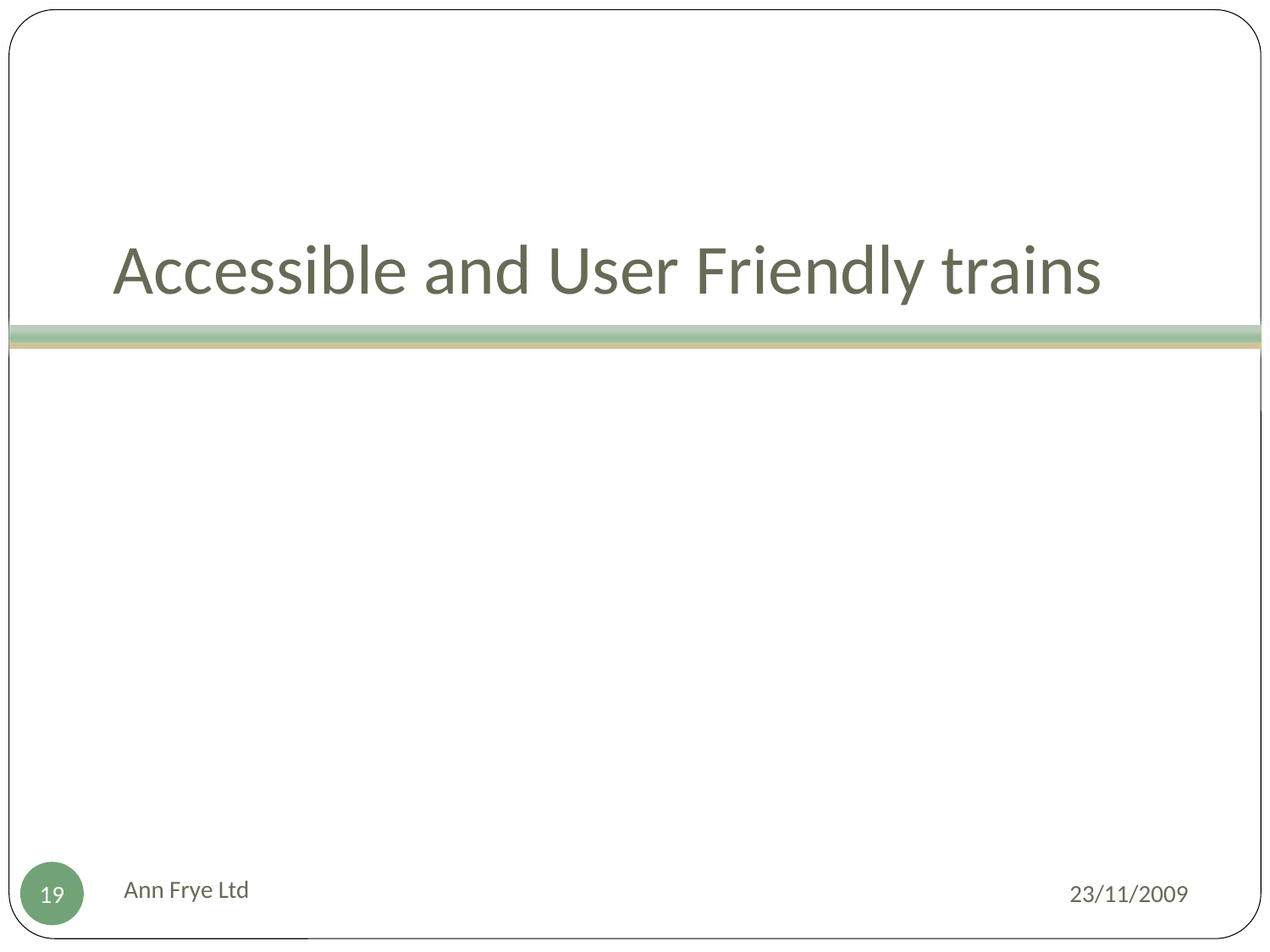

# Accessible and User Friendly trains

Ann Frye Ltd
23/11/2009
19